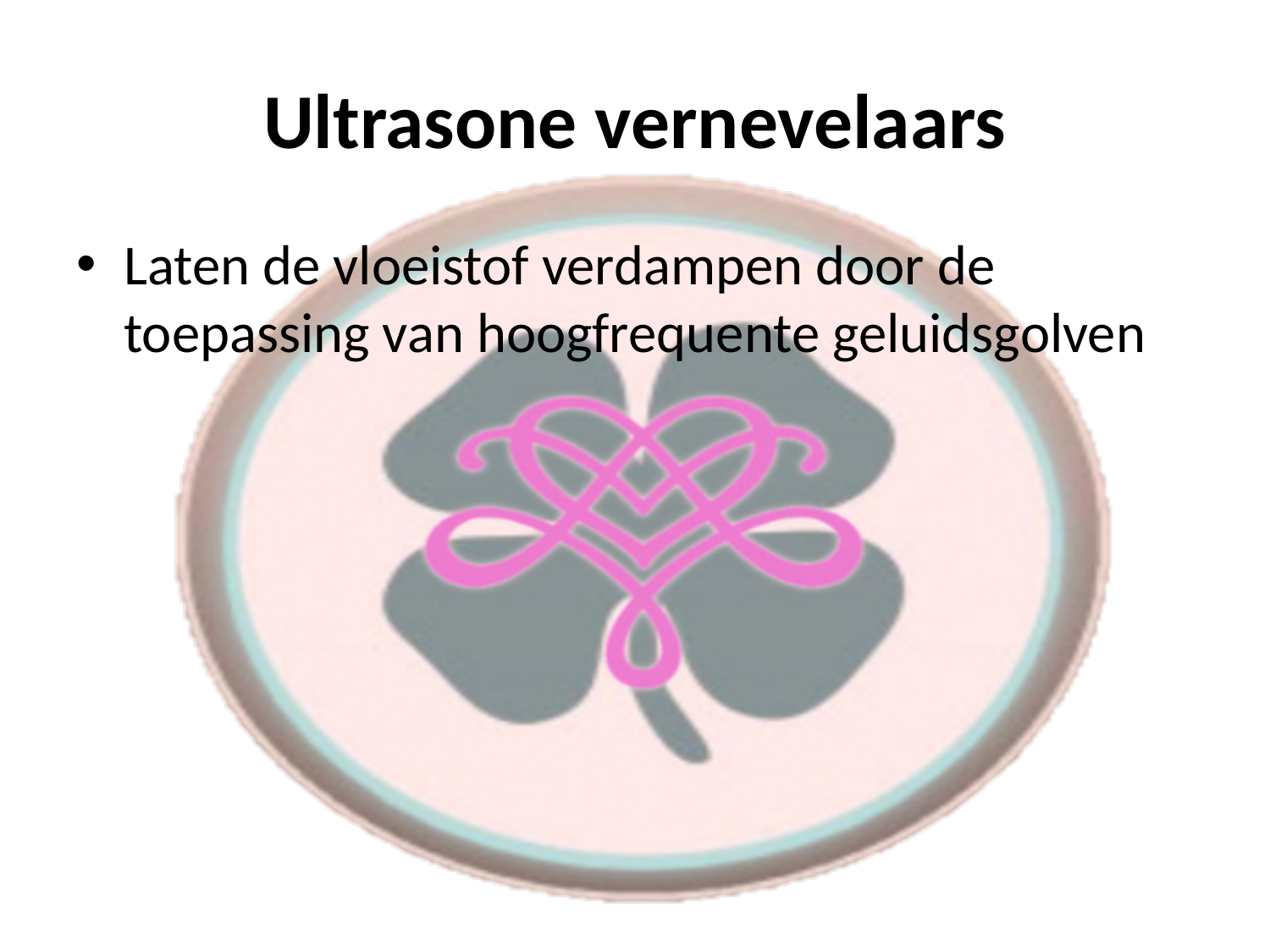

# Ultrasone vernevelaars
Laten de vloeistof verdampen door de toepassing van hoogfrequente geluidsgolven